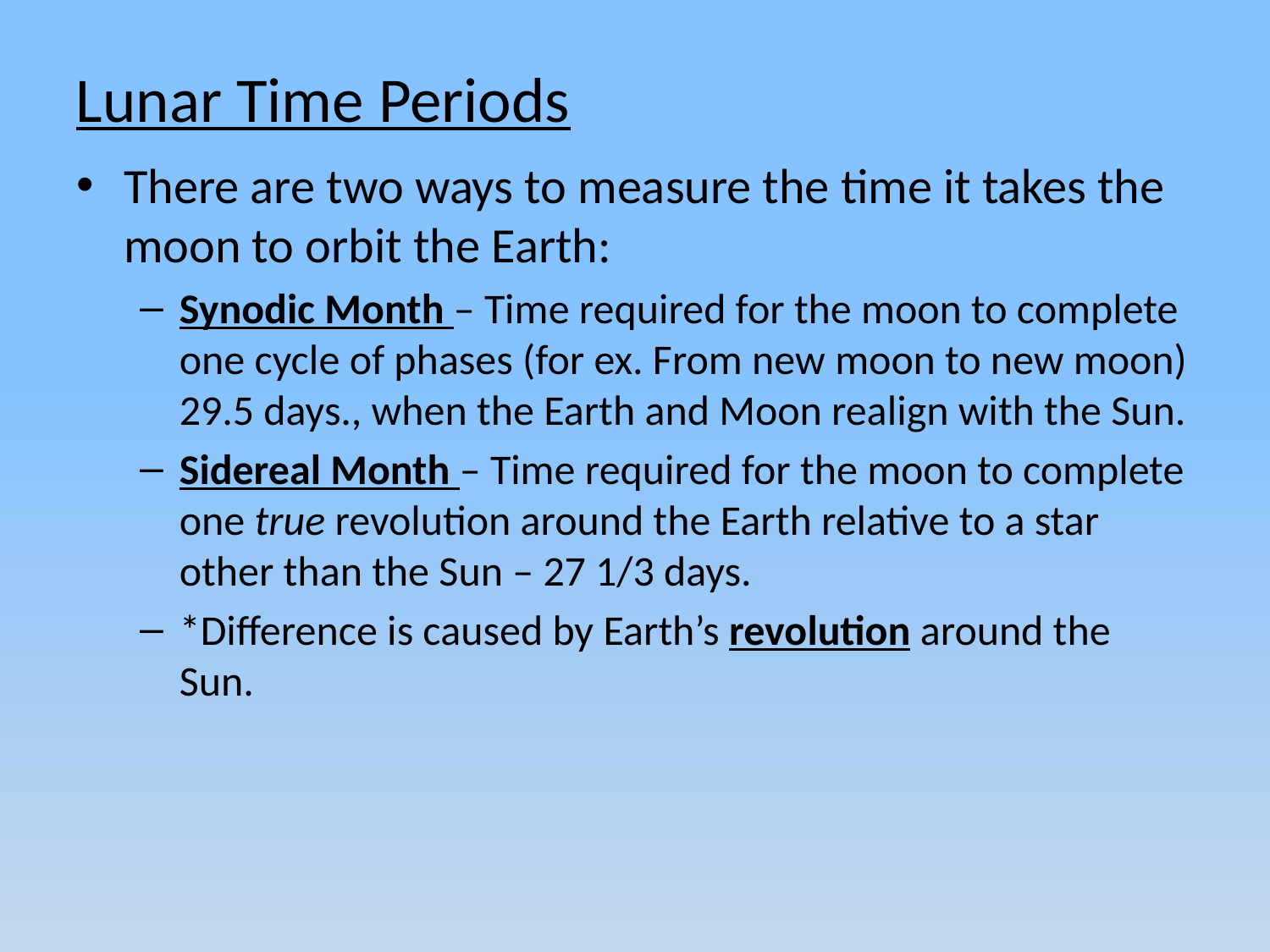

Lunar Time Periods
There are two ways to measure the time it takes the moon to orbit the Earth:
Synodic Month – Time required for the moon to complete one cycle of phases (for ex. From new moon to new moon) 29.5 days., when the Earth and Moon realign with the Sun.
Sidereal Month – Time required for the moon to complete one true revolution around the Earth relative to a star other than the Sun – 27 1/3 days.
*Difference is caused by Earth’s revolution around the Sun.